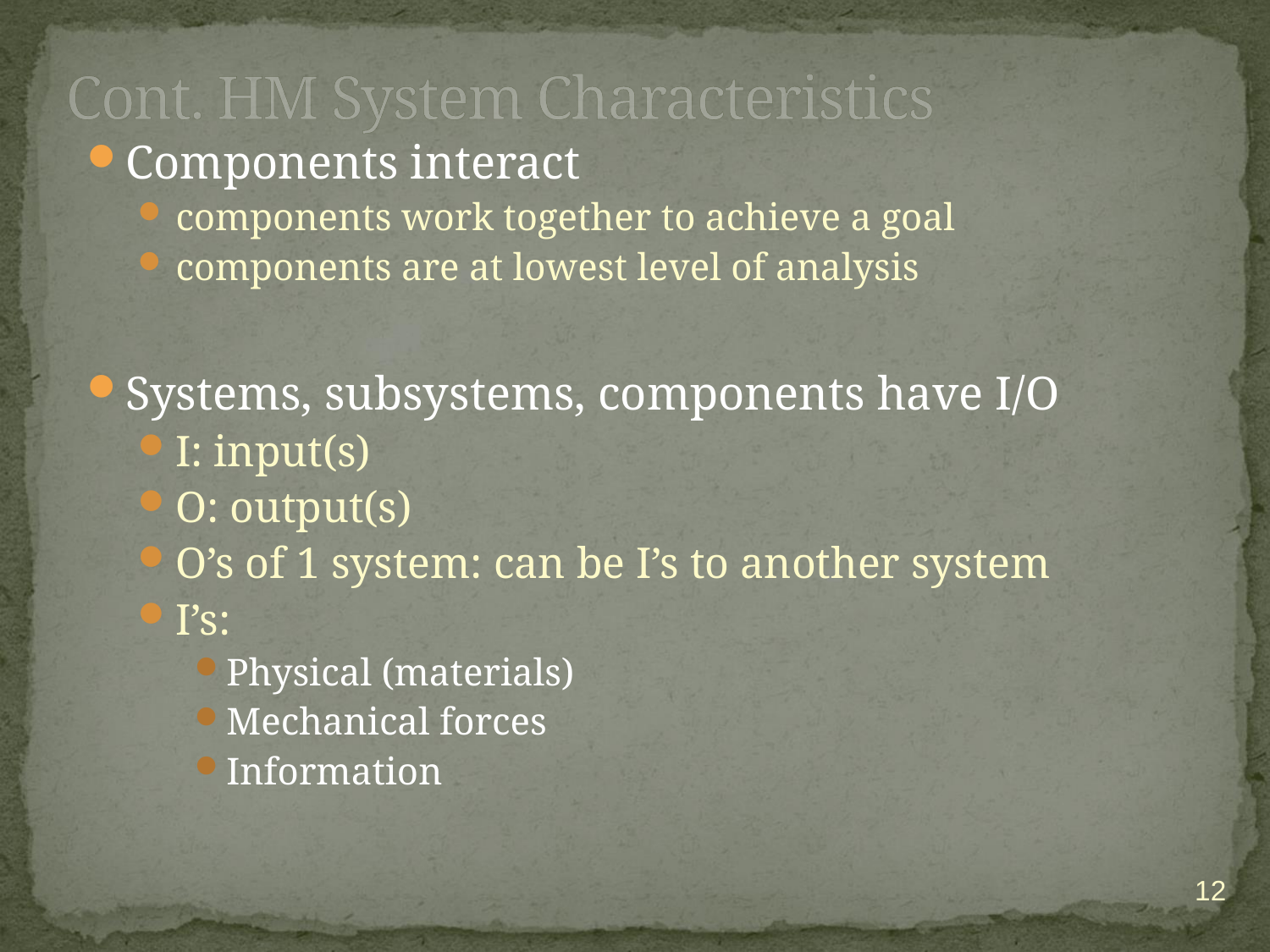

# Cont. HM System Characteristics

Components interact
components work together to achieve a goal
components are at lowest level of analysis

Systems, subsystems, components have I/O
I: input(s)
O: output(s)
O’s of 1 system: can be I’s to another system
I’s:
Physical (materials)
Mechanical forces
Information
12